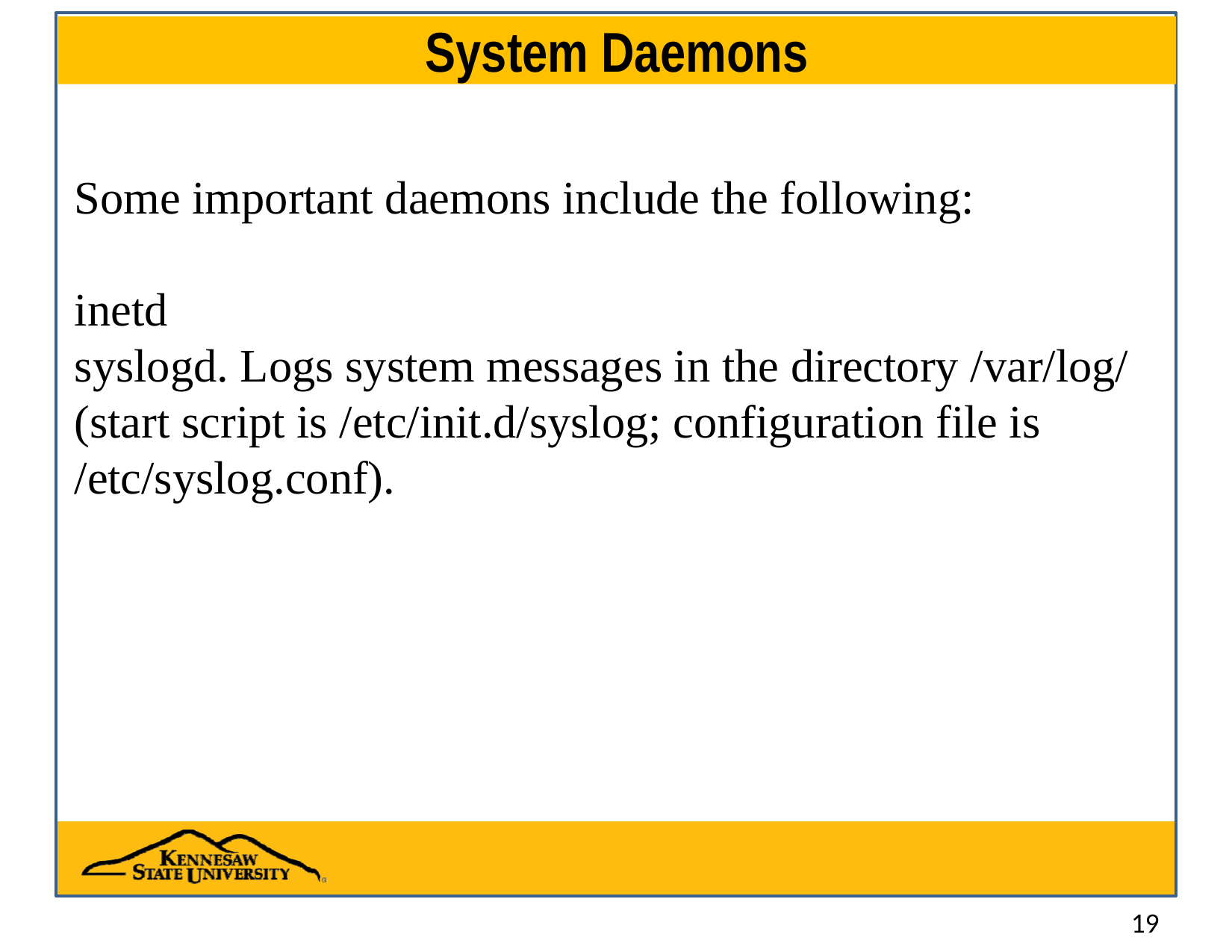

# System Daemons
Some important daemons include the following:

inetd
syslogd. Logs system messages in the directory /var/log/ (start script is /etc/init.d/syslog; configuration file is /etc/syslog.conf).